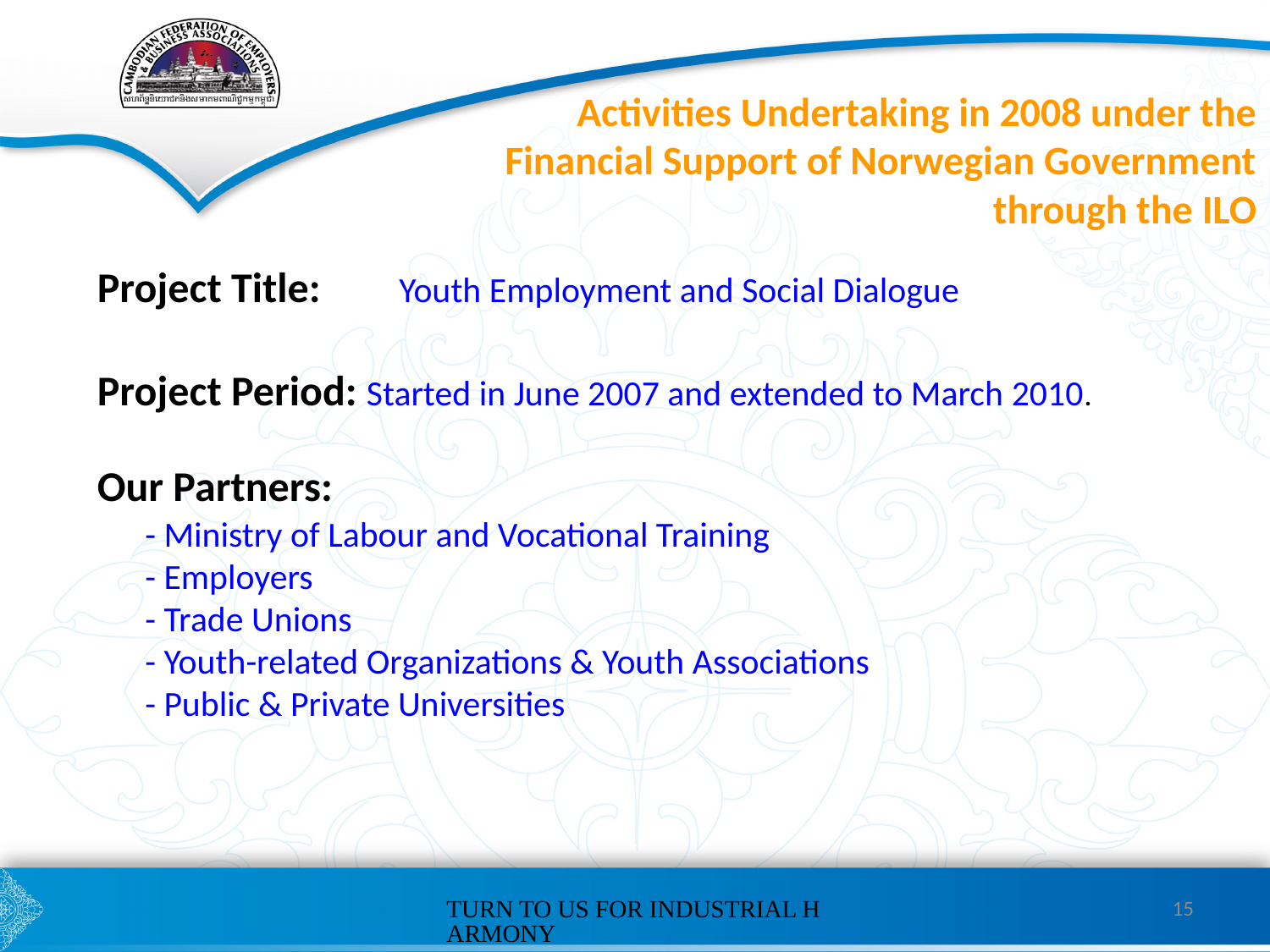

# Activities Undertaking in 2008 under the Financial Support of Norwegian Government through the ILO

Project Title:	Youth Employment and Social Dialogue

Project Period: Started in June 2007 and extended to March 2010.

Our Partners:
	- Ministry of Labour and Vocational Training
	- Employers
	- Trade Unions
	- Youth-related Organizations & Youth Associations
	- Public & Private Universities

TURN TO US FOR INDUSTRIAL HARMONY
15